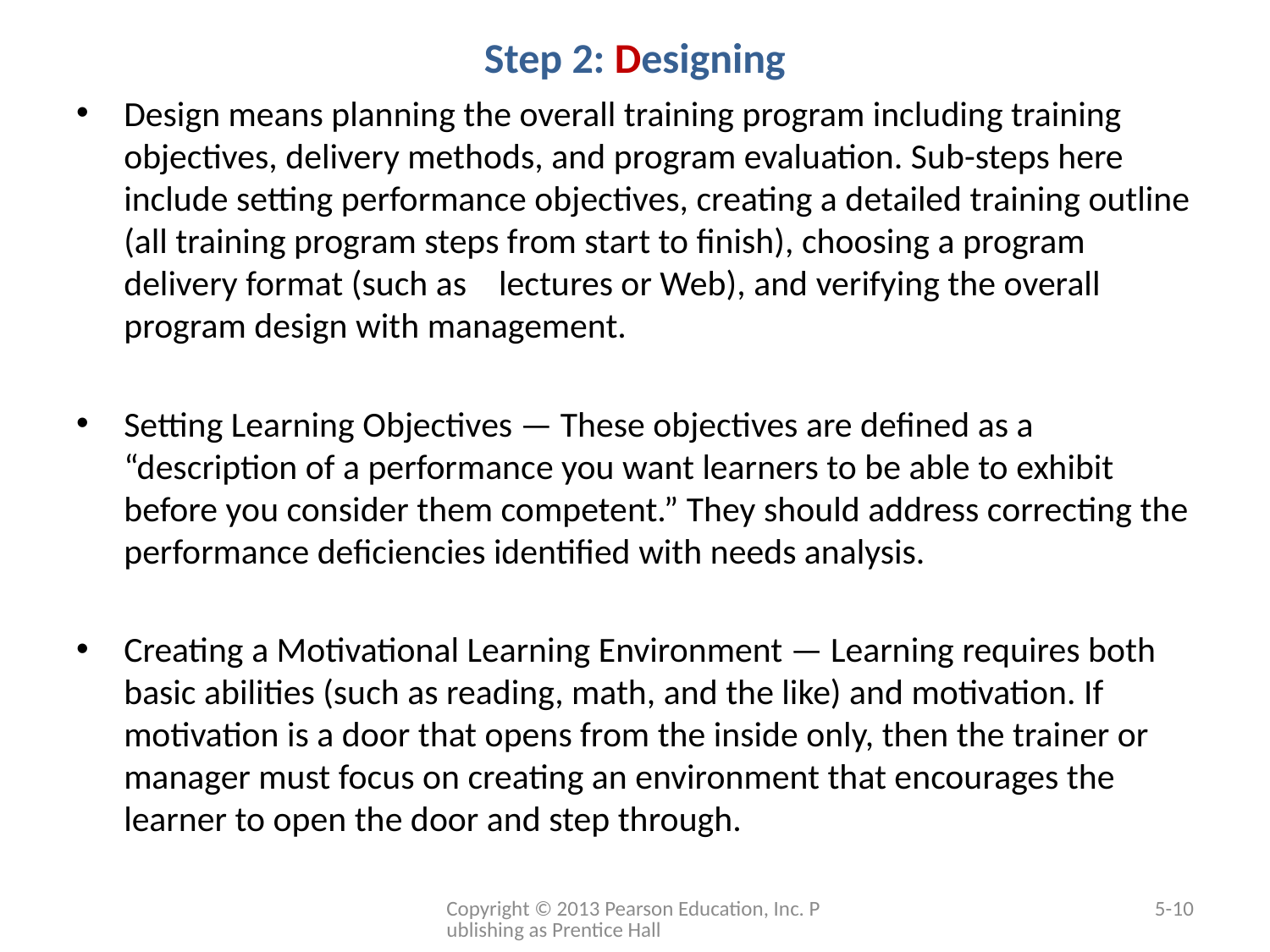

# Step 2: Designing
Design means planning the overall training program including training objectives, delivery methods, and program evaluation. Sub-steps here include setting performance objectives, creating a detailed training outline (all training program steps from start to finish), choosing a program delivery format (such as    lectures or Web), and verifying the overall program design with management.

Setting Learning Objectives — These objectives are defined as a “description of a performance you want learners to be able to exhibit before you consider them competent.” They should address correcting the performance deficiencies identified with needs analysis.

Creating a Motivational Learning Environment — Learning requires both basic abilities (such as reading, math, and the like) and motivation. If motivation is a door that opens from the inside only, then the trainer or manager must focus on creating an environment that encourages the learner to open the door and step through.
Copyright © 2013 Pearson Education, Inc. Publishing as Prentice Hall
5-10